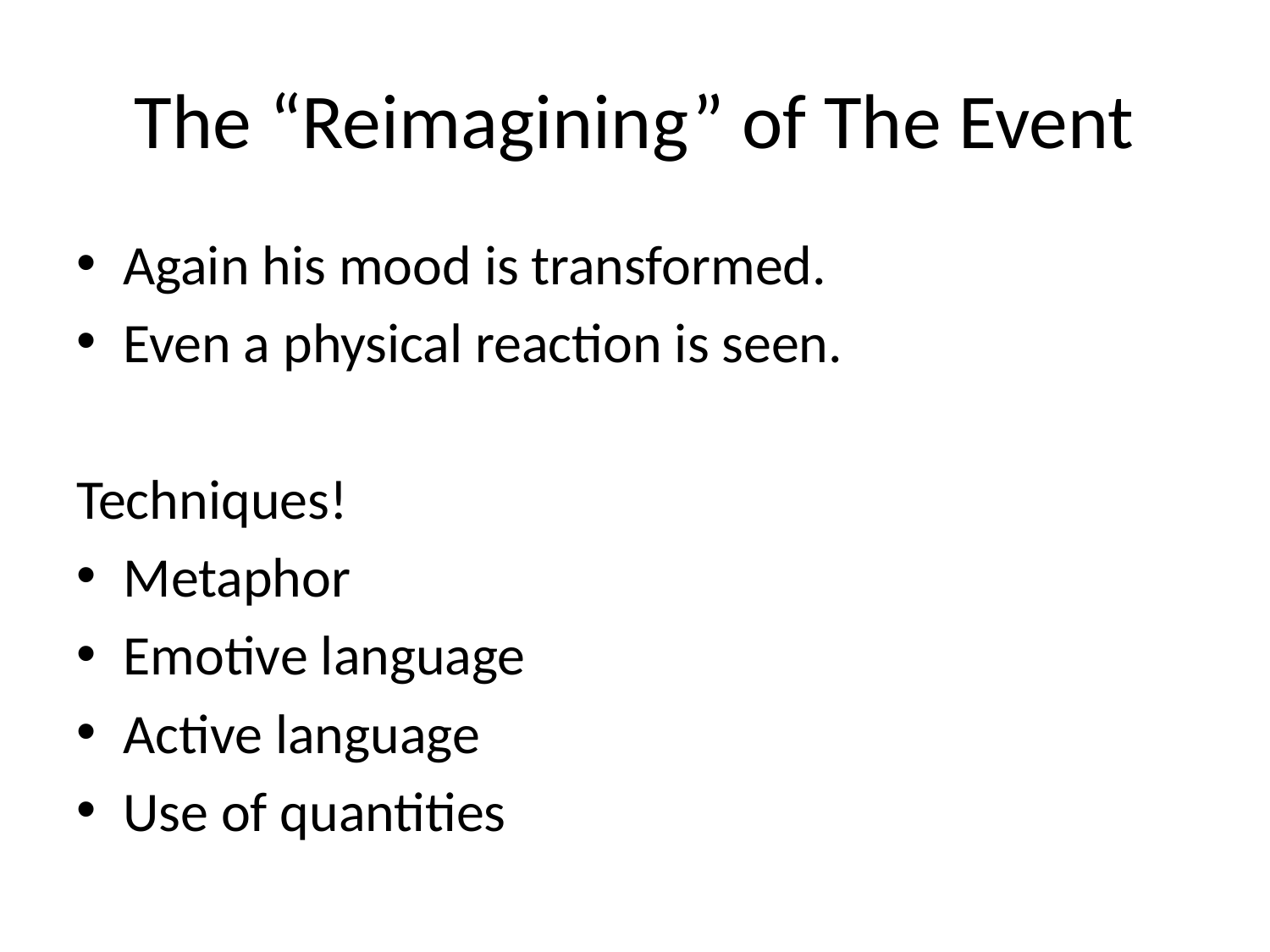

# The “Reimagining” of The Event
Again his mood is transformed.
Even a physical reaction is seen.

Techniques!
Metaphor
Emotive language
Active language
Use of quantities